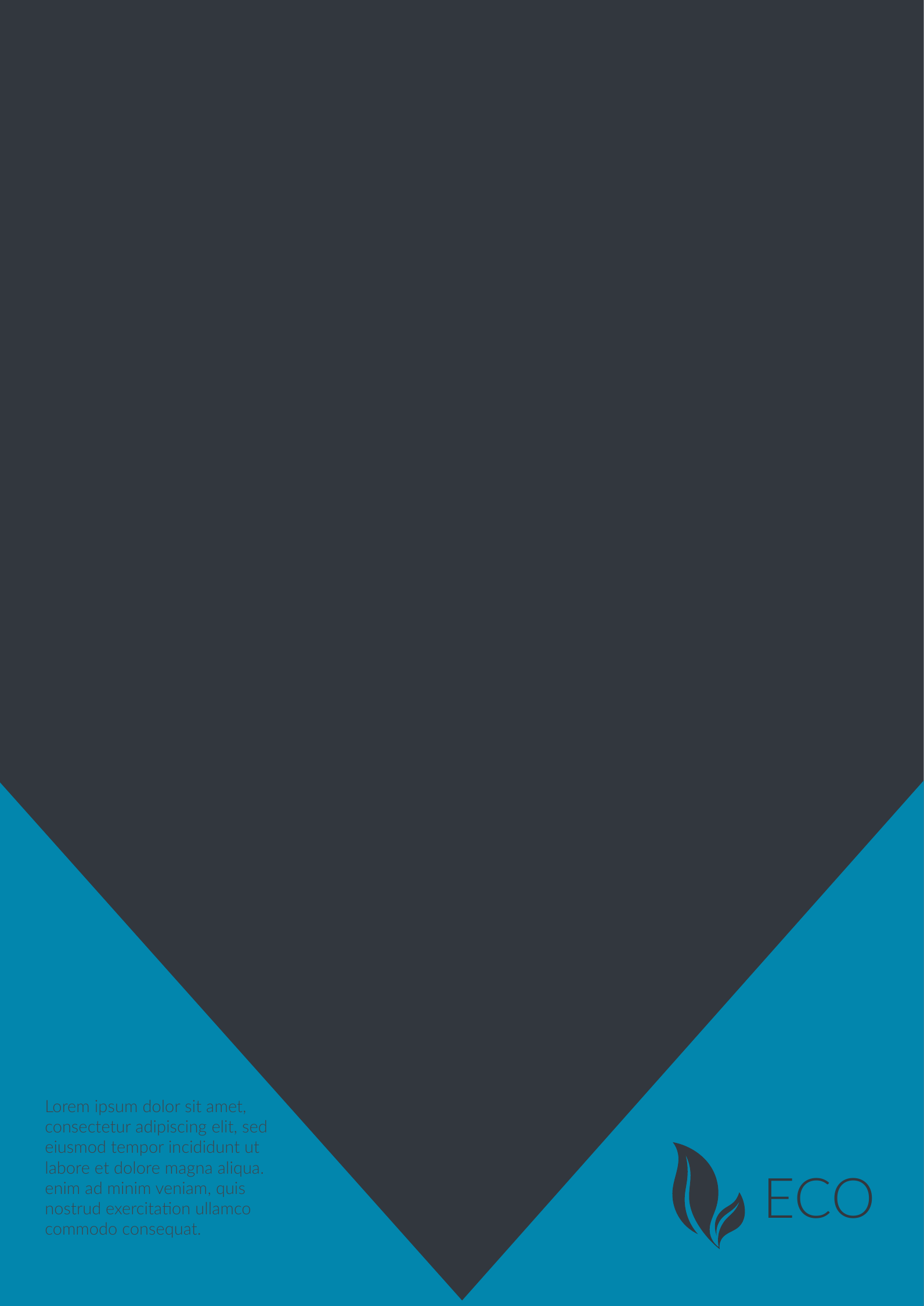

Lorem ipsum dolor sit amet, consectetur adipiscing elit, sed eiusmod tempor incididunt ut labore et dolore magna aliqua. enim ad minim veniam, quis nostrud exercitation ullamco commodo consequat.

ECO